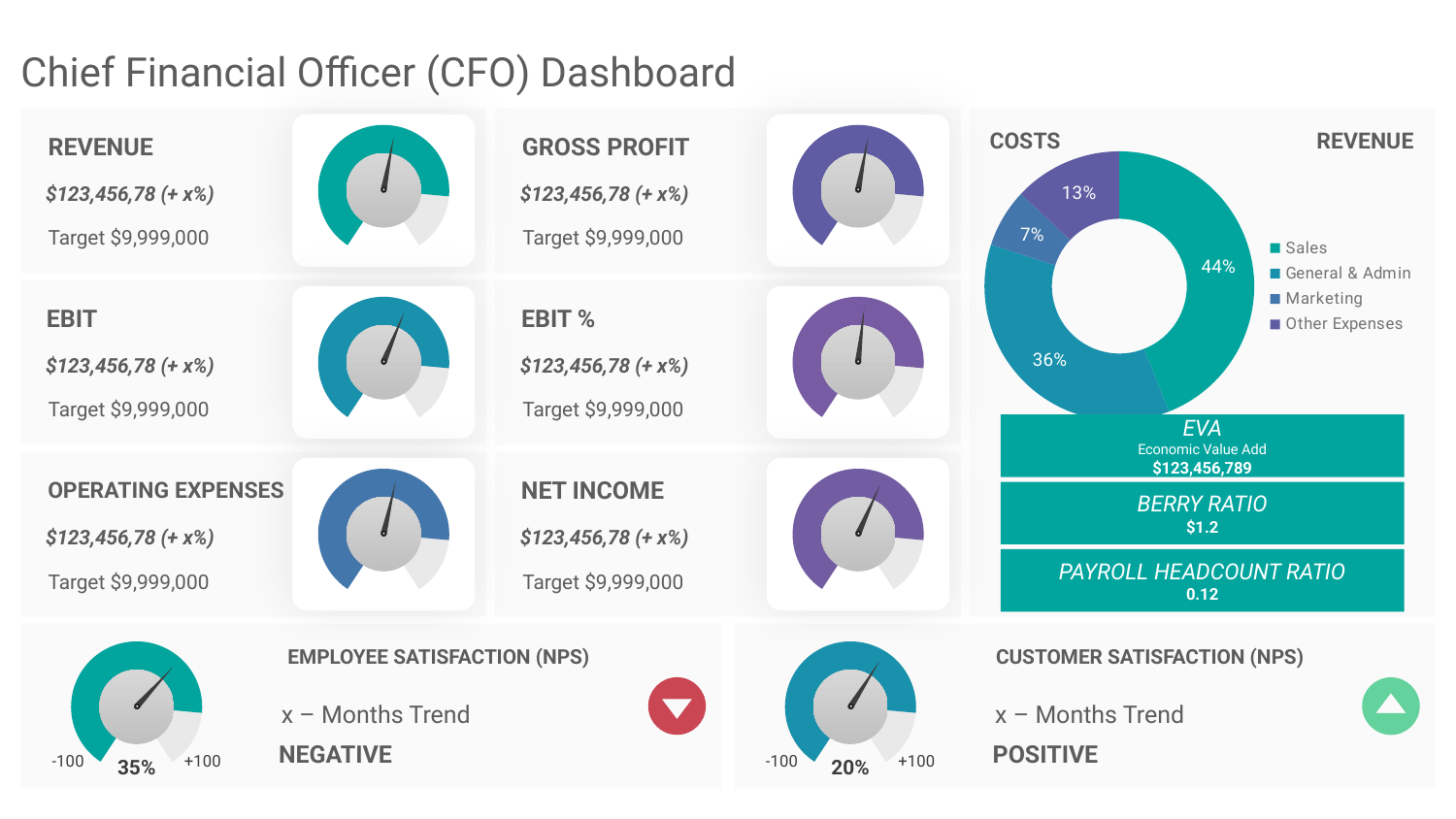

# Chief Financial Officer (CFO) Dashboard

COSTS
REVENUE

### Chart

| Category | Sales |
|---|---|
| Sales | 44.0 |
| General & Admin | 36.0 |
| Marketing | 7.0 |
| Other Expenses | 13.0 |
REVENUE
$123,456,78 (+ x%)
Target $9,999,000
GROSS PROFIT
$123,456,78 (+ x%)
Target $9,999,000

EBIT
$123,456,78 (+ x%)
Target $9,999,000
EBIT %
$123,456,78 (+ x%)
Target $9,999,000

EVA
Economic Value Add
$123,456,789

NET INCOME
$123,456,78 (+ x%)
Target $9,999,000
OPERATING EXPENSES
$123,456,78 (+ x%)
Target $9,999,000

BERRY RATIO
$1.2
PAYROLL HEADCOUNT RATIO
0.12

 EMPLOYEE SATISFACTION (NPS)
x – Months Trend
NEGATIVE
CUSTOMER SATISFACTION (NPS)
x – Months Trend
POSITIVE

-100
+100
-100
+100
35%
20%